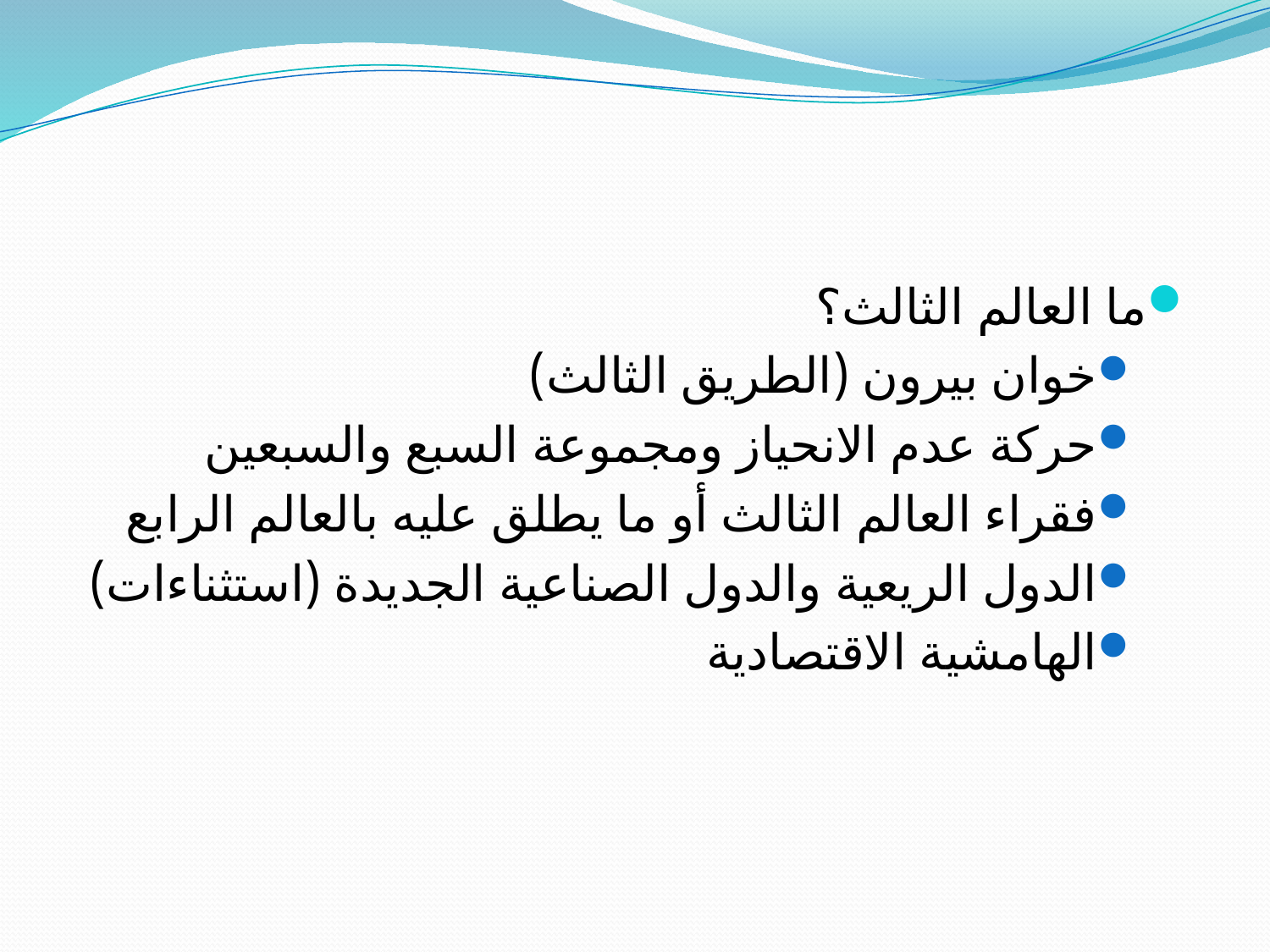

ما العالم الثالث؟
خوان بيرون (الطريق الثالث)
حركة عدم الانحياز ومجموعة السبع والسبعين
فقراء العالم الثالث أو ما يطلق عليه بالعالم الرابع
الدول الريعية والدول الصناعية الجديدة (استثناءات)
الهامشية الاقتصادية